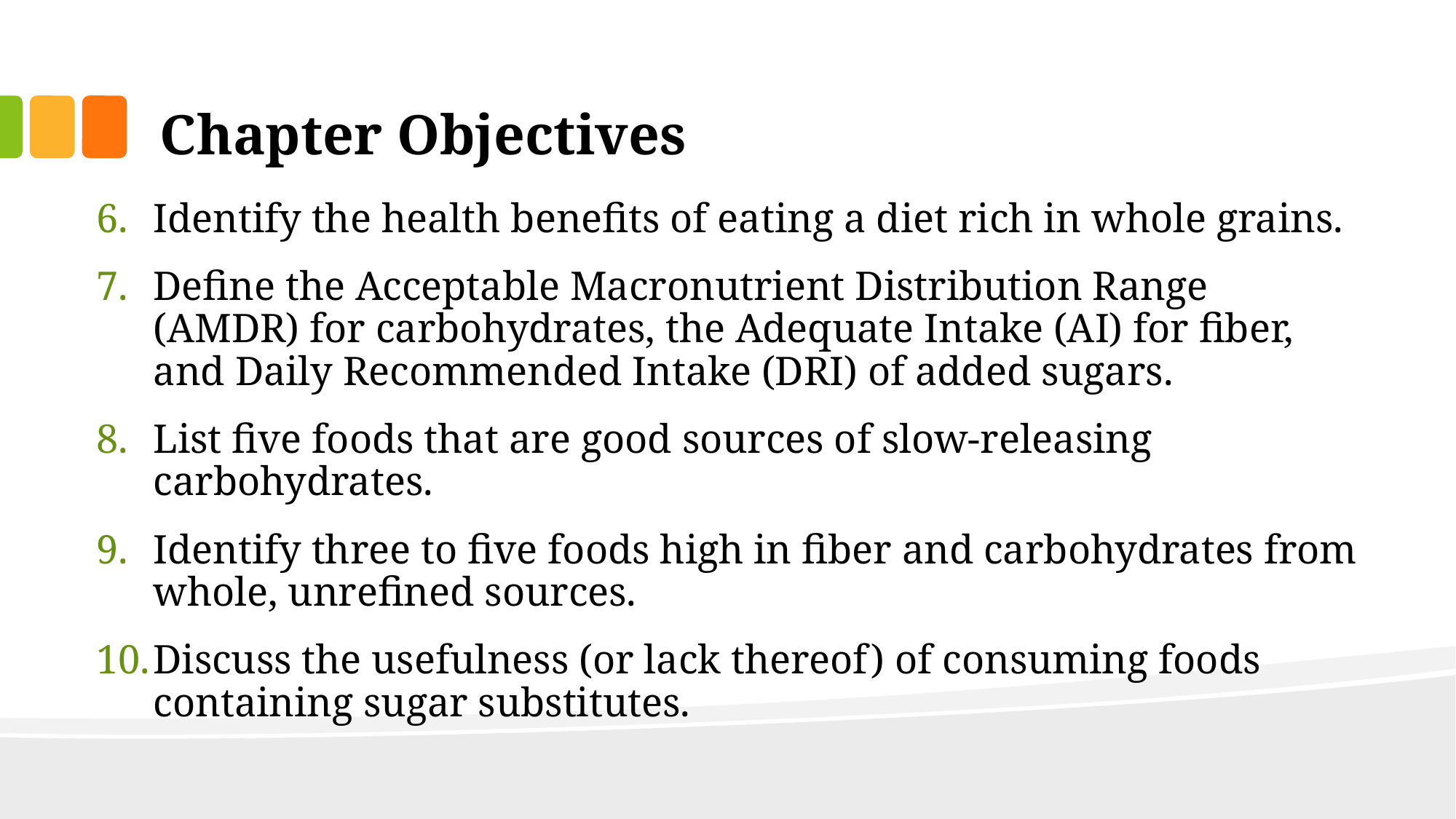

# Chapter Objectives
Identify the health benefits of eating a diet rich in whole grains.
Define the Acceptable Macronutrient Distribution Range (AMDR) for carbohydrates, the Adequate Intake (AI) for fiber, and Daily Recommended Intake (DRI) of added sugars.
List five foods that are good sources of slow-releasing carbohydrates.
Identify three to five foods high in fiber and carbohydrates from whole, unrefined sources.
Discuss the usefulness (or lack thereof) of consuming foods containing sugar substitutes.